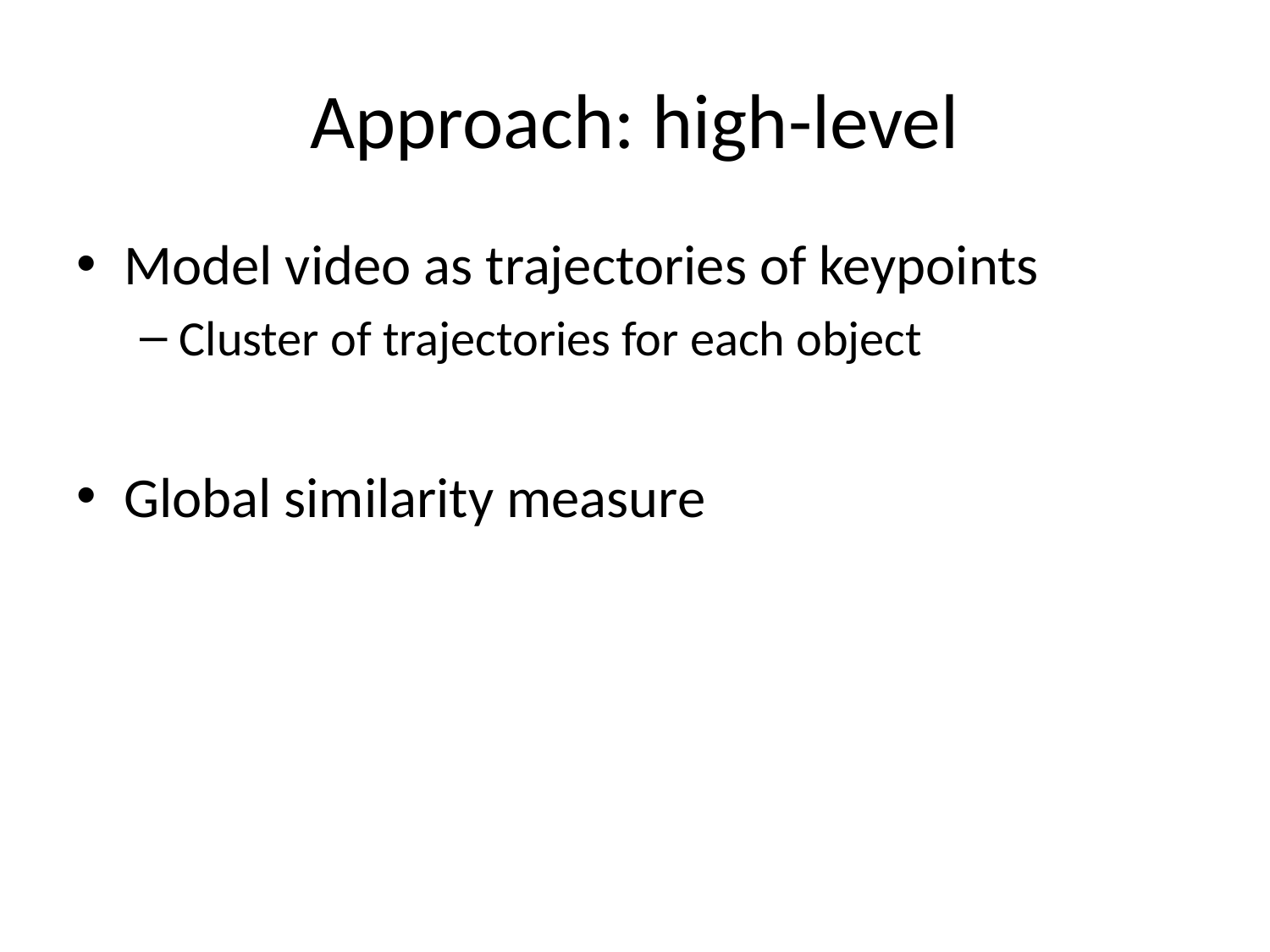

# Approach: high-level
Model video as trajectories of keypoints
Cluster of trajectories for each object

Global similarity measure